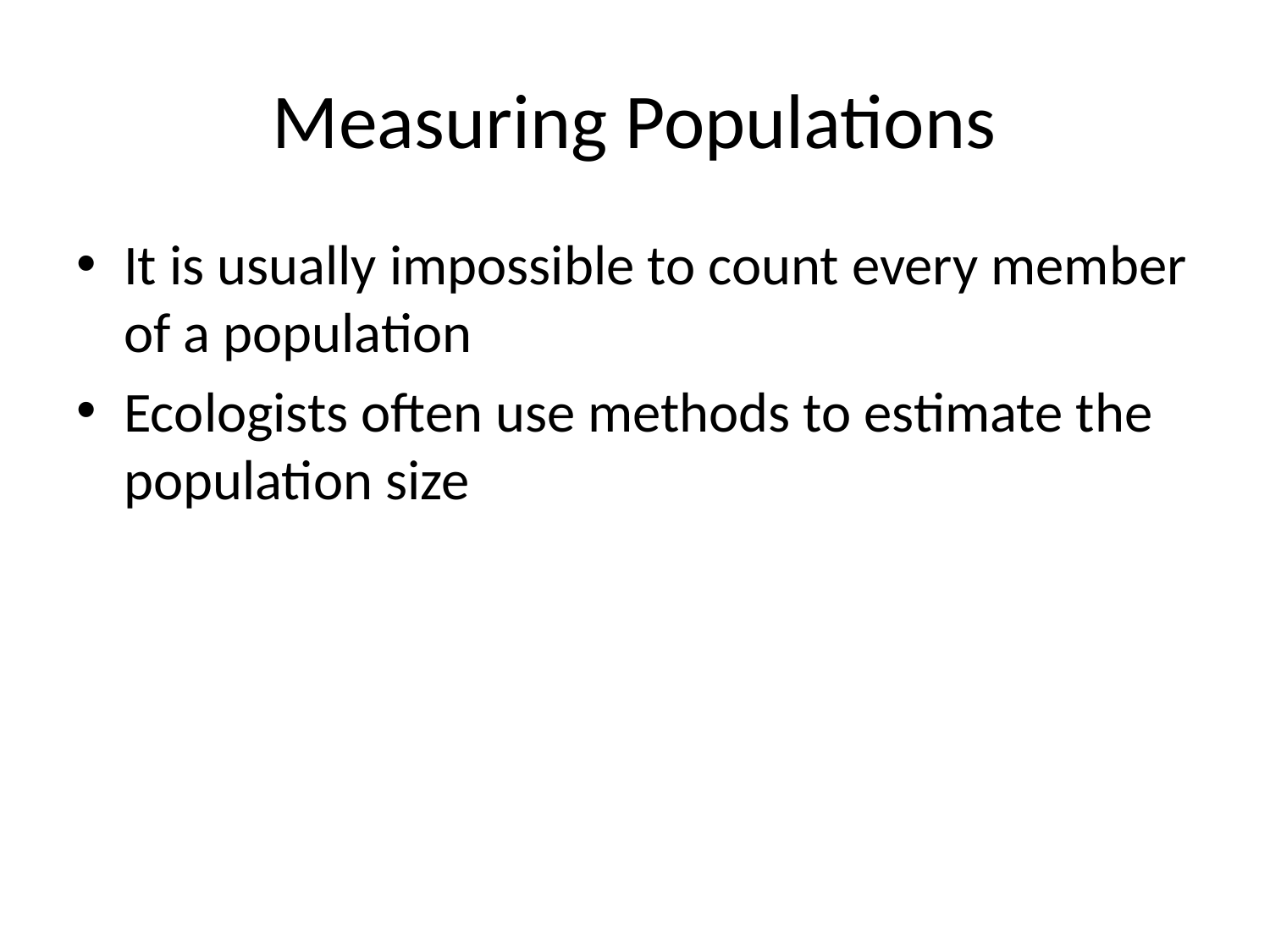

# Measuring Populations
It is usually impossible to count every member of a population
Ecologists often use methods to estimate the population size